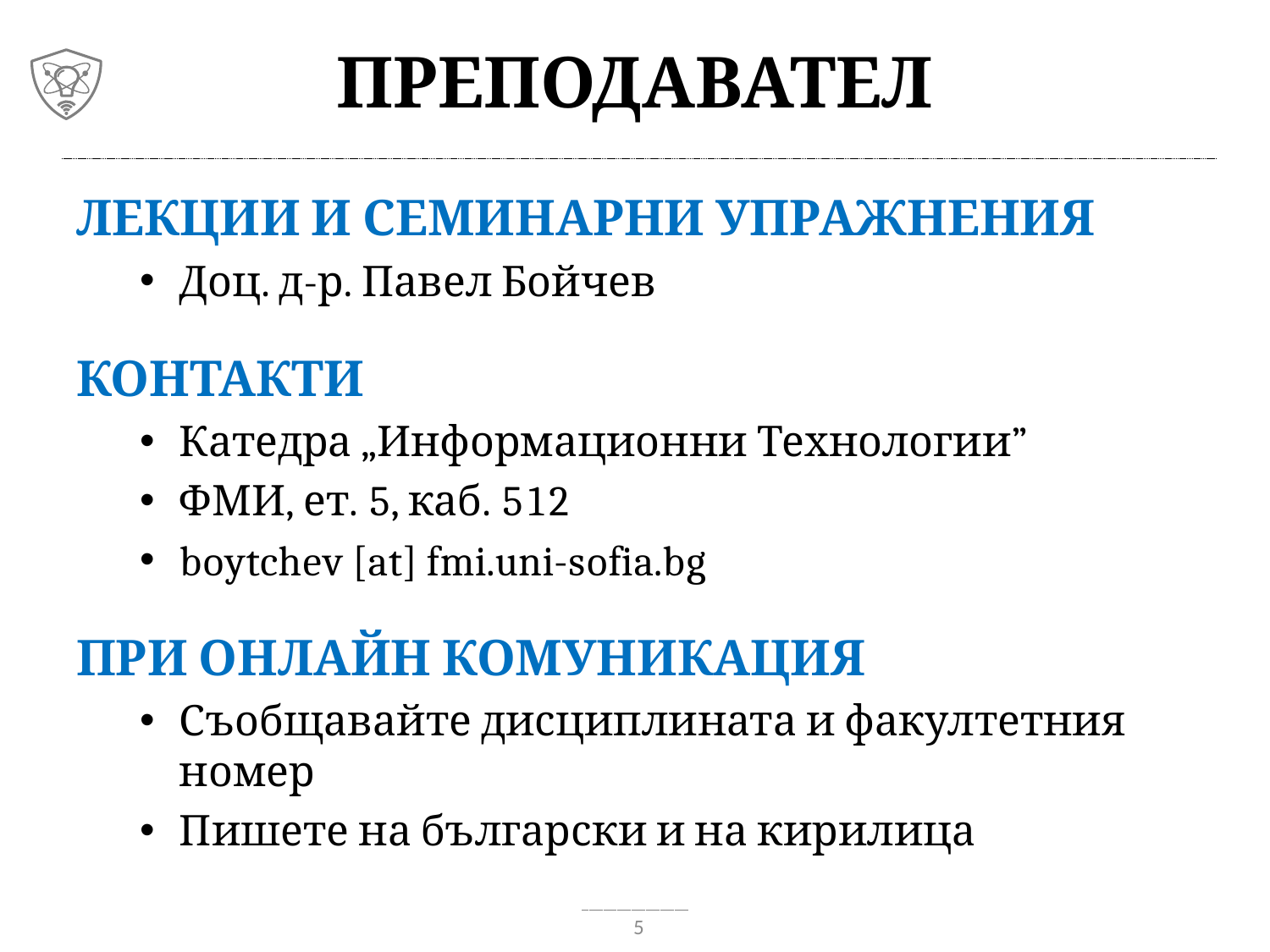

# Преподавател
Лекции и семинарни упражнения
Доц. д-р. Павел Бойчев
Контакти
Катедра „Информационни Технологии”
ФМИ, ет. 5, каб. 512
boytchev [at] fmi.uni-sofia.bg
При онлайн комуникация
Съобщавайте дисциплината и факултетния номер
Пишете на български и на кирилица

5